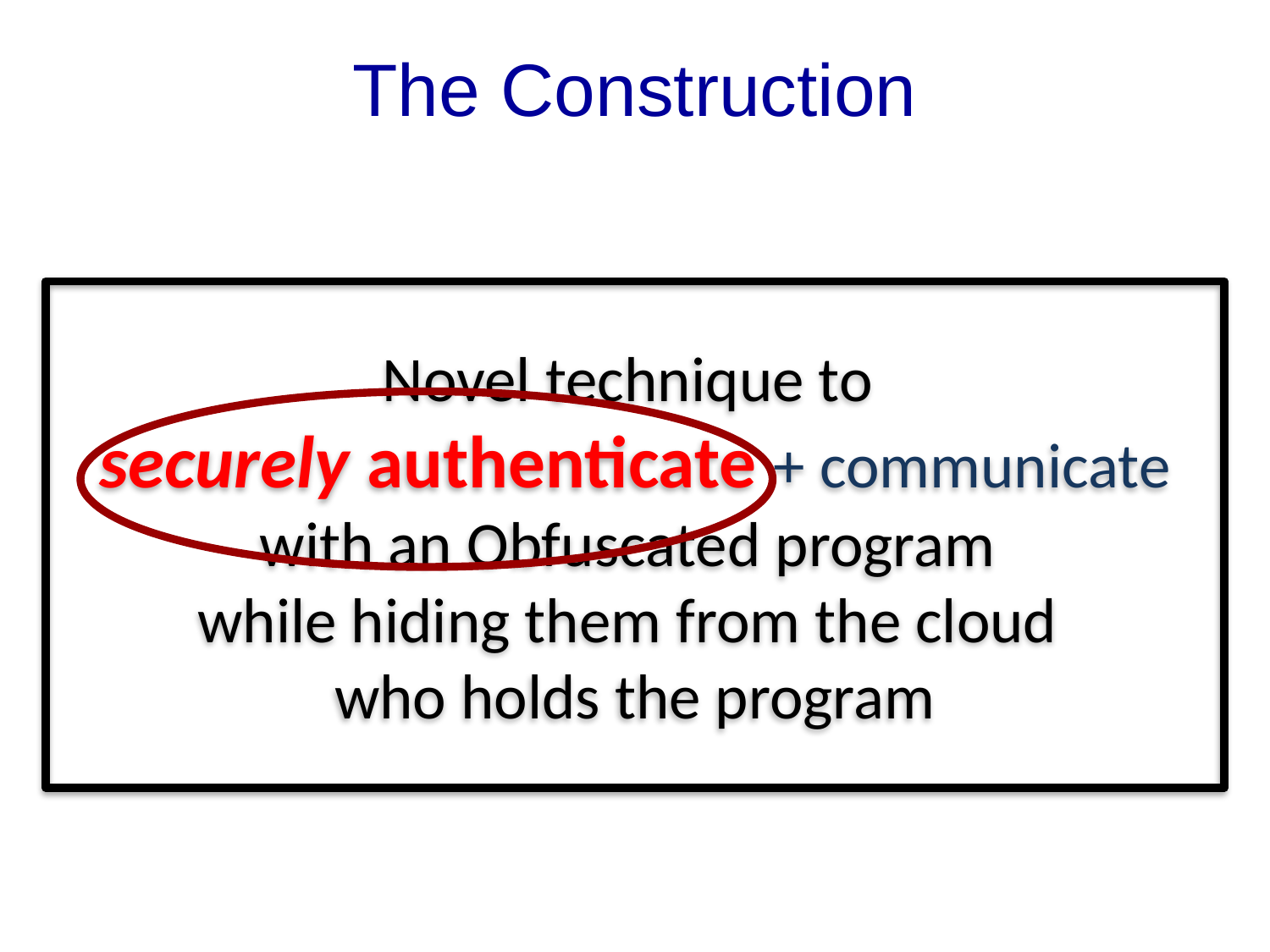

The Construction
Novel technique to
securely authenticate + communicate
with an Obfuscated program
while hiding them from the cloud
who holds the program